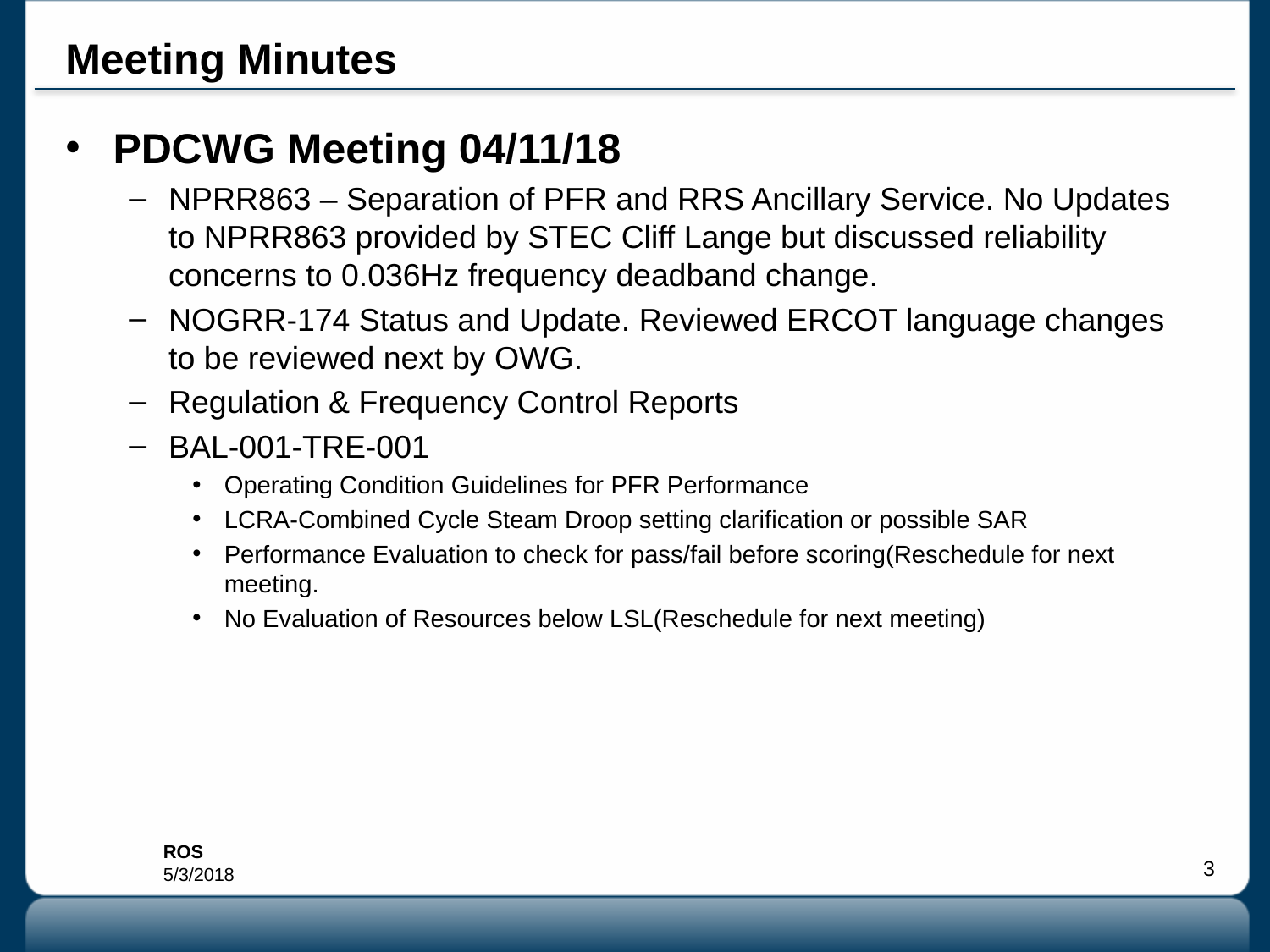

# Meeting Minutes
PDCWG Meeting 04/11/18
NPRR863 – Separation of PFR and RRS Ancillary Service. No Updates to NPRR863 provided by STEC Cliff Lange but discussed reliability concerns to 0.036Hz frequency deadband change.
NOGRR-174 Status and Update. Reviewed ERCOT language changes to be reviewed next by OWG.
Regulation & Frequency Control Reports
BAL-001-TRE-001
Operating Condition Guidelines for PFR Performance
LCRA-Combined Cycle Steam Droop setting clarification or possible SAR
Performance Evaluation to check for pass/fail before scoring(Reschedule for next meeting.
No Evaluation of Resources below LSL(Reschedule for next meeting)